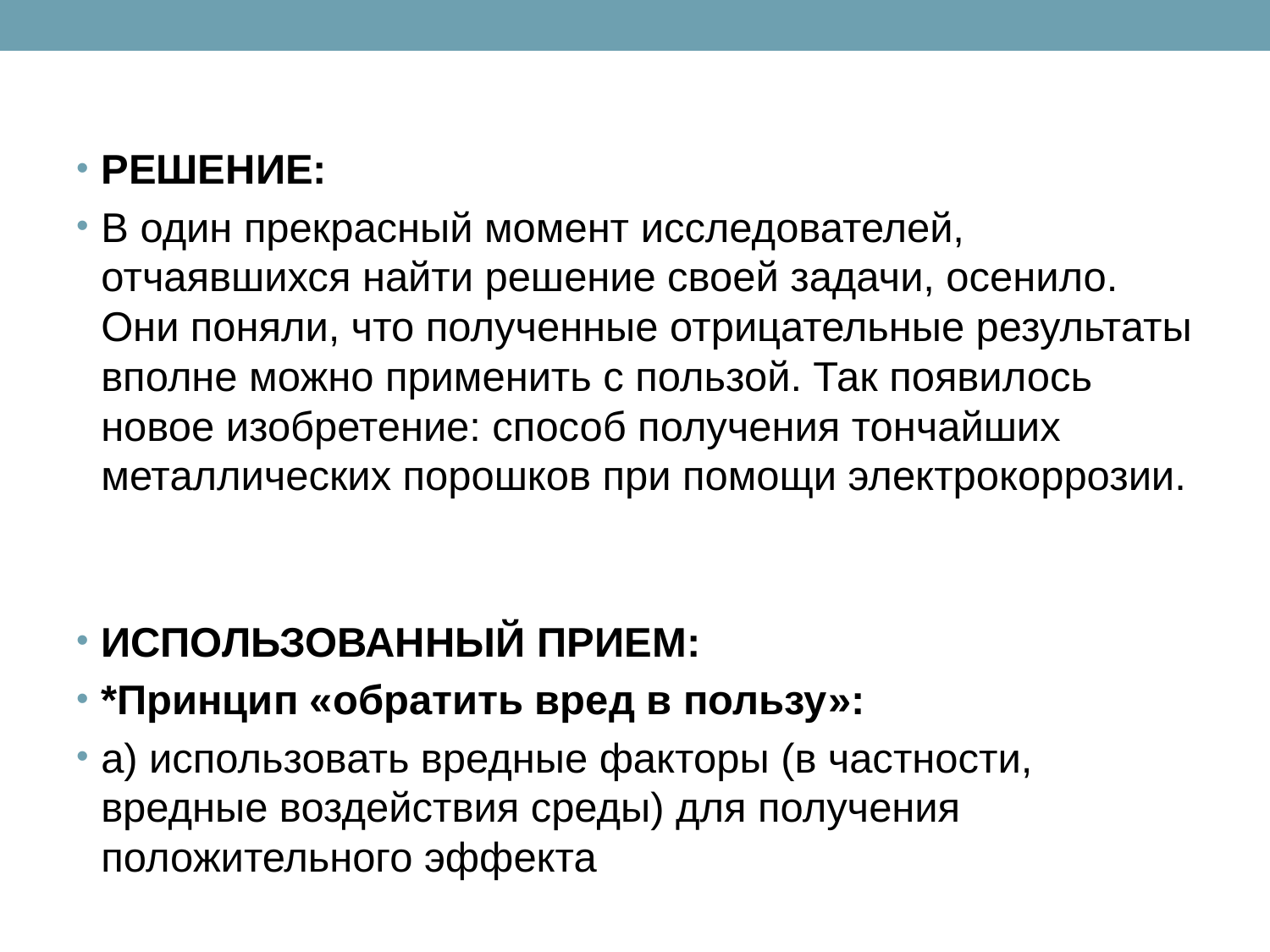

РЕШЕНИЕ:
В один прекрасный момент исследователей, отчаявшихся найти решение своей задачи, осенило. Они поняли, что полученные отрицательные результаты вполне можно применить с пользой. Так появилось новое изобретение: способ получения тончайших металлических порошков при помощи электрокоррозии.

ИСПОЛЬЗОВАННЫЙ ПРИЕМ:
*Принцип «обратить вред в пользу»:
а) использовать вредные факторы (в частности, вредные воздействия среды) для получения положительного эффекта